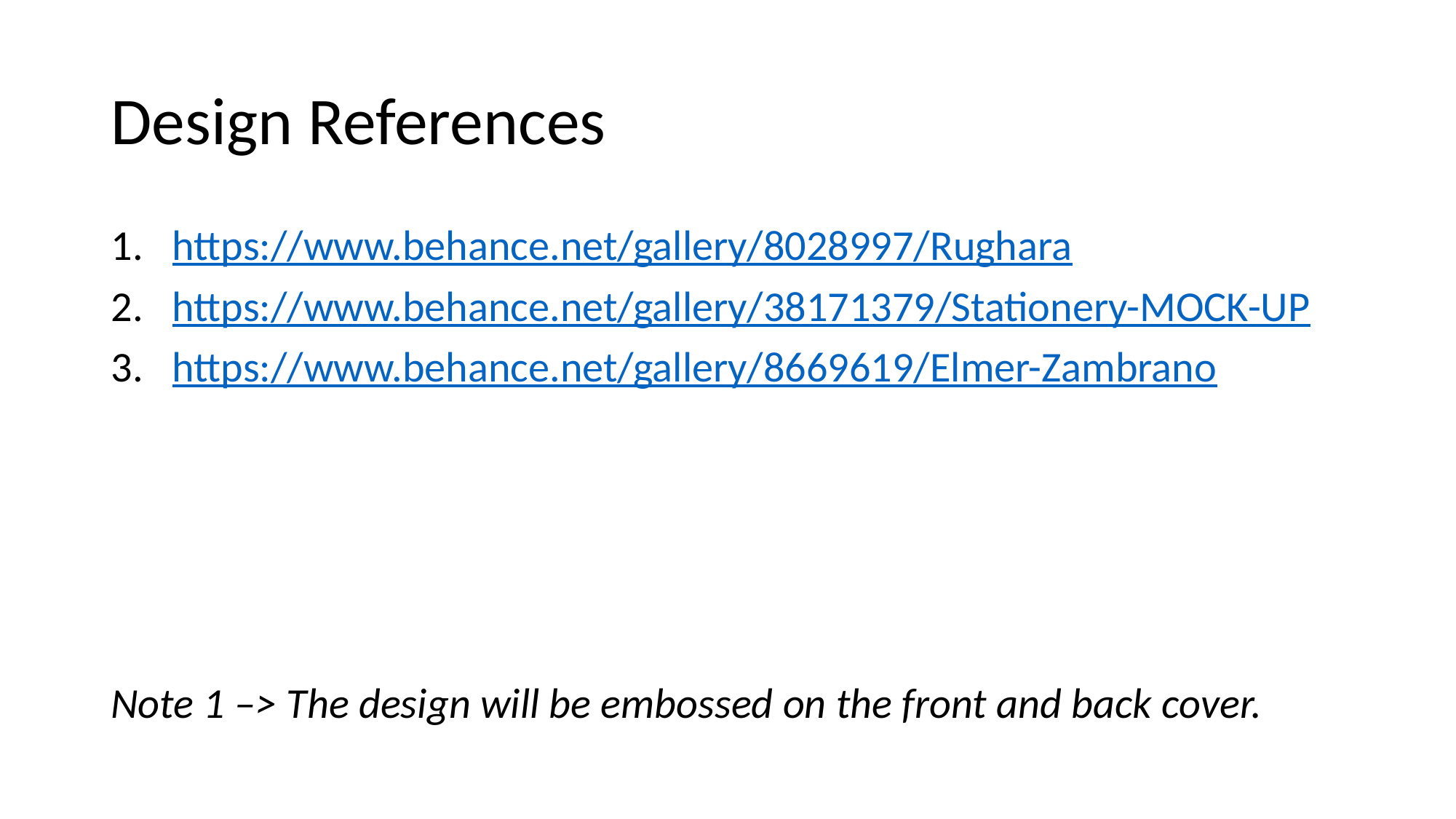

# Design References
https://www.behance.net/gallery/8028997/Rughara
https://www.behance.net/gallery/38171379/Stationery-MOCK-UP
https://www.behance.net/gallery/8669619/Elmer-Zambrano
Note 1 –> The design will be embossed on the front and back cover.